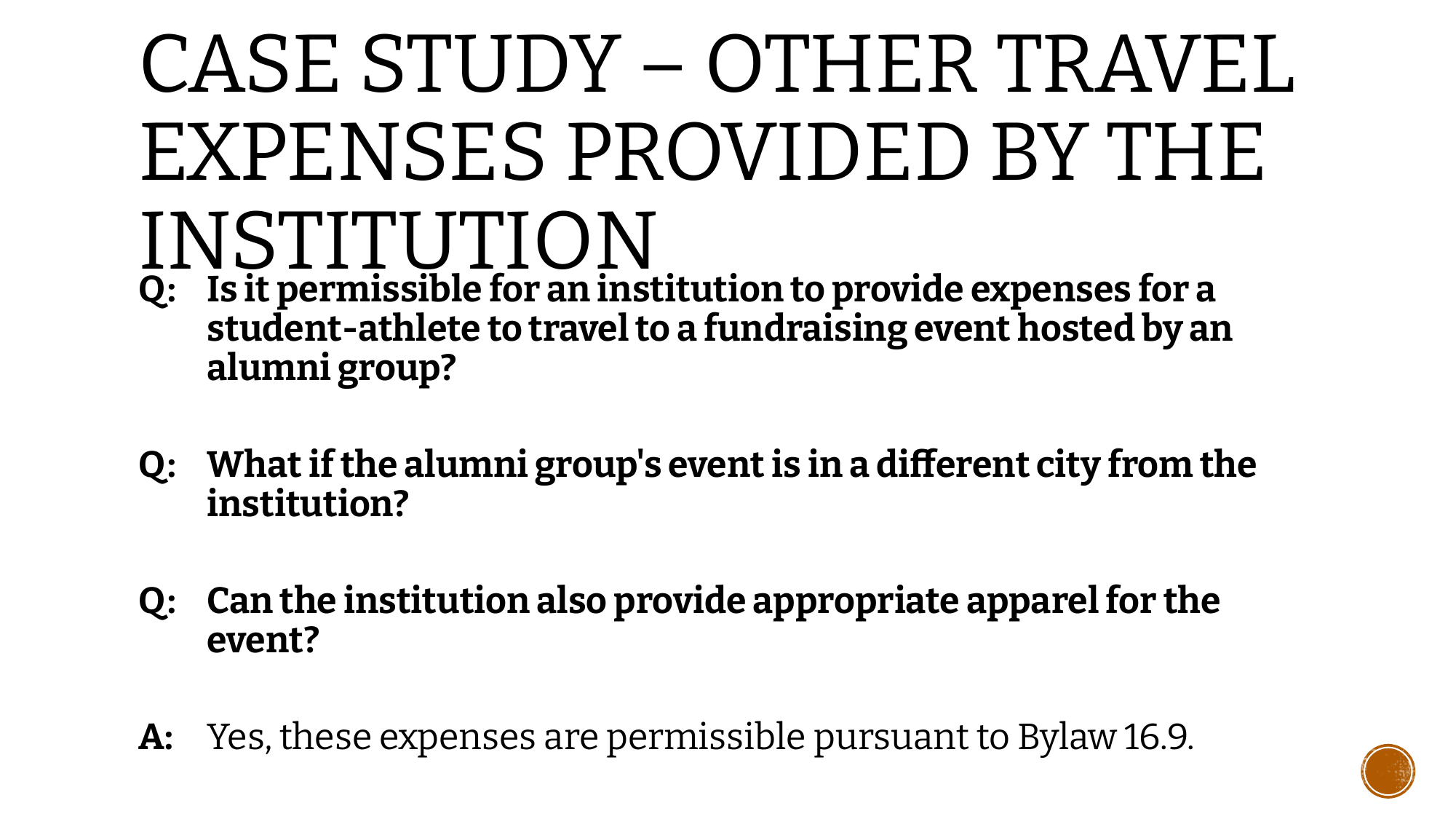

# Case study – other travel expenses provided by the institution
Q:  	Is it permissible for an institution to provide expenses for a student-athlete to travel to a fundraising event hosted by an alumni group?

Q:  	What if the alumni group's event is in a different city from the institution?

Q:  	Can the institution also provide appropriate apparel for the event?

A:  	Yes, these expenses are permissible pursuant to Bylaw 16.9.